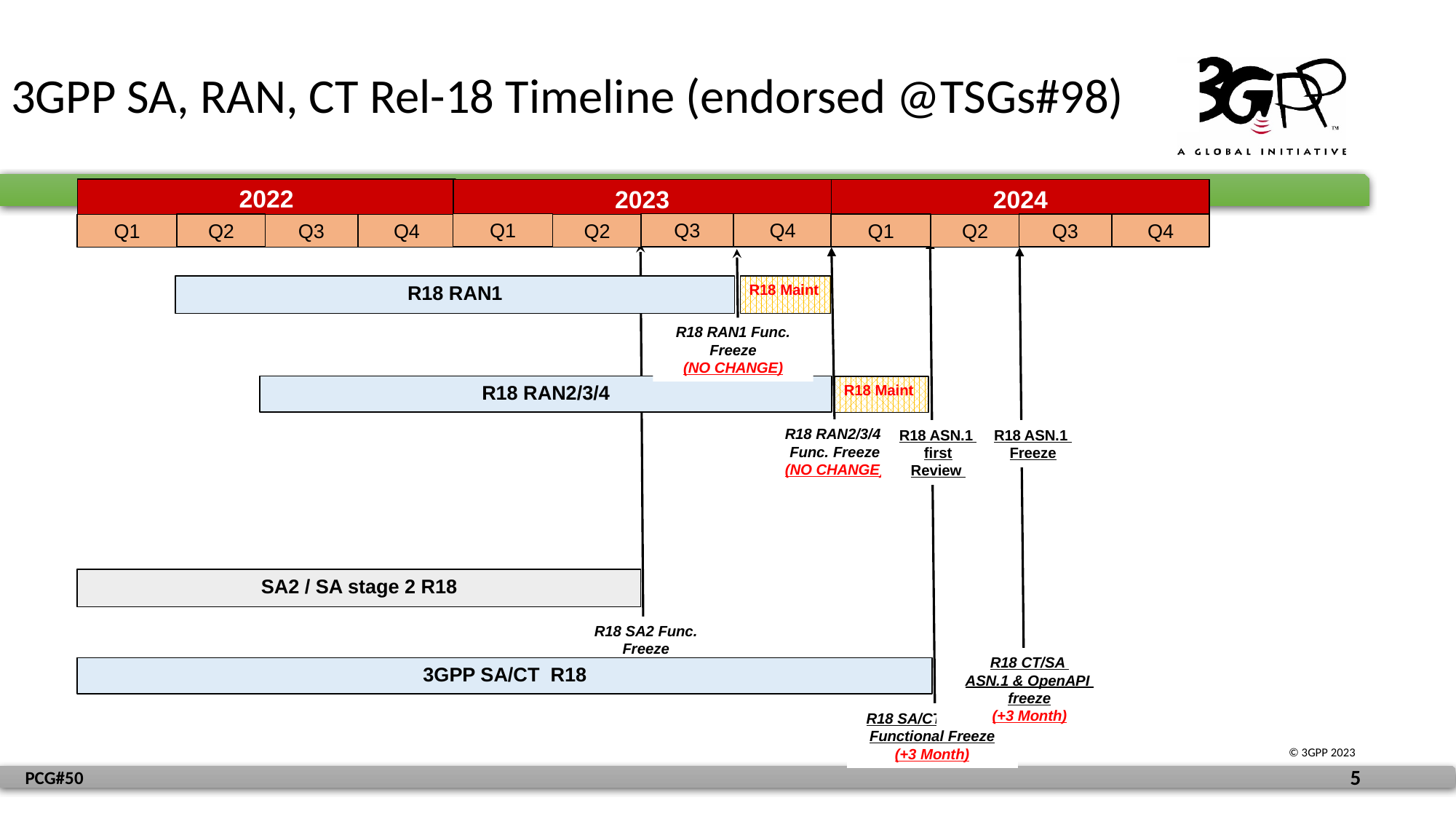

# 3GPP SA, RAN, CT Rel-18 Timeline (endorsed @TSGs#98)
2022
Q2
Q3
Q4
Q1
2023
2024
Q3
Q4
Q1
Q3
Q4
Q1
Q2
Q2
R18 Maint
R18 RAN1
R18 RAN1 Func. Freeze
(NO CHANGE)
R18 RAN2/3/4
R18 Maint
R18 RAN2/3/4
Func. Freeze
(NO CHANGE)

R18 ASN.1
first
Review
R18 ASN.1
Freeze
SA2 / SA stage 2 R18
R18 SA2 Func. Freeze
(+3 Month)
R18 CT/SA
ASN.1 & OpenAPI  freeze
(+3 Month)
3GPP SA/CT  R18
R18 SA/CT Stage 3 Functional Freeze
(+3 Month)